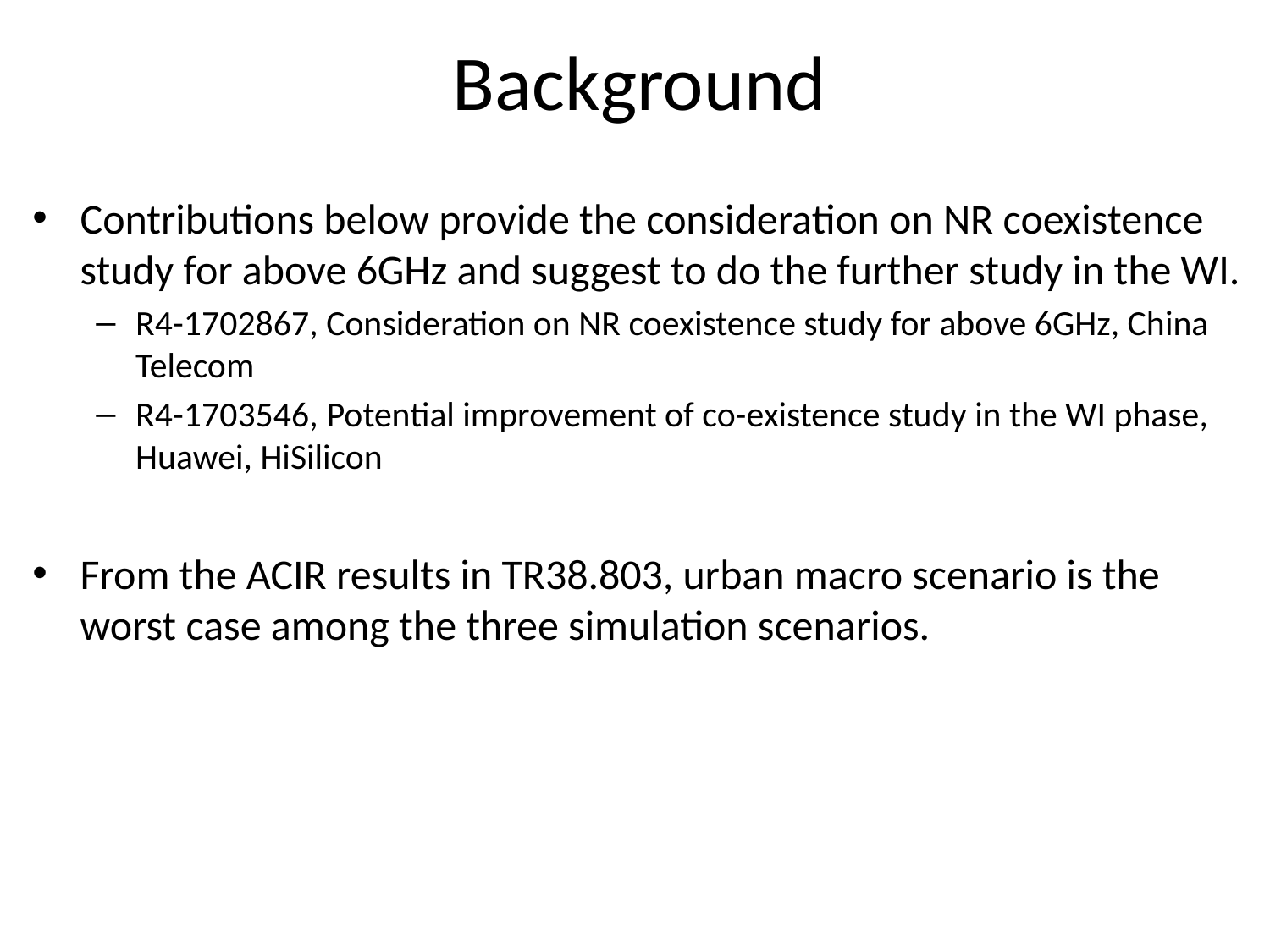

# Background

Contributions below provide the consideration on NR coexistence study for above 6GHz and suggest to do the further study in the WI.
R4-1702867, Consideration on NR coexistence study for above 6GHz, China Telecom
R4-1703546, Potential improvement of co-existence study in the WI phase, Huawei, HiSilicon

From the ACIR results in TR38.803, urban macro scenario is the worst case among the three simulation scenarios.